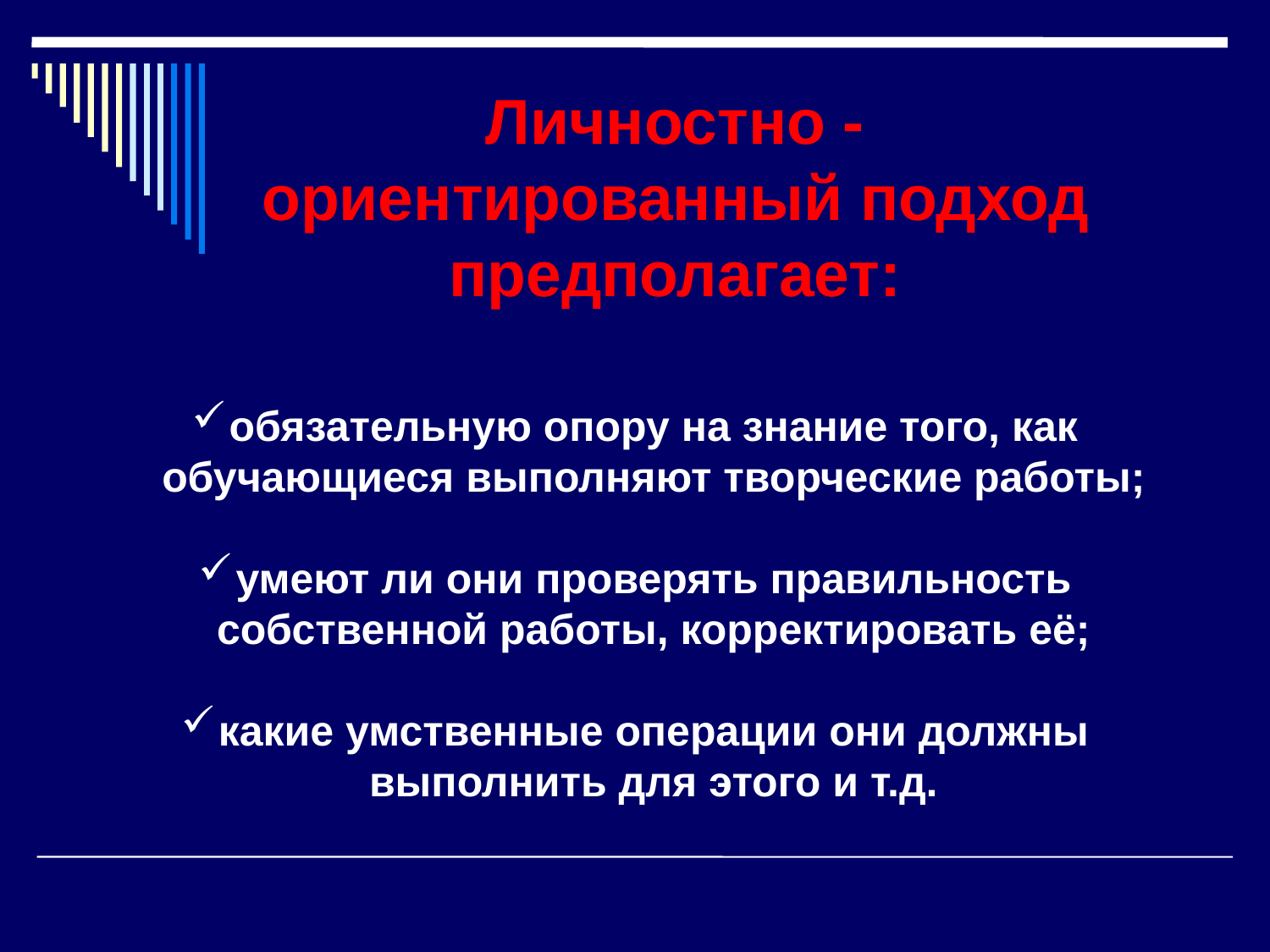

# Личностно - ориентированный подход предполагает:
обязательную опору на знание того, как обучающиеся выполняют творческие работы;

умеют ли они проверять правильность собственной работы, корректировать её;

какие умственные операции они должны выполнить для этого и т.д.